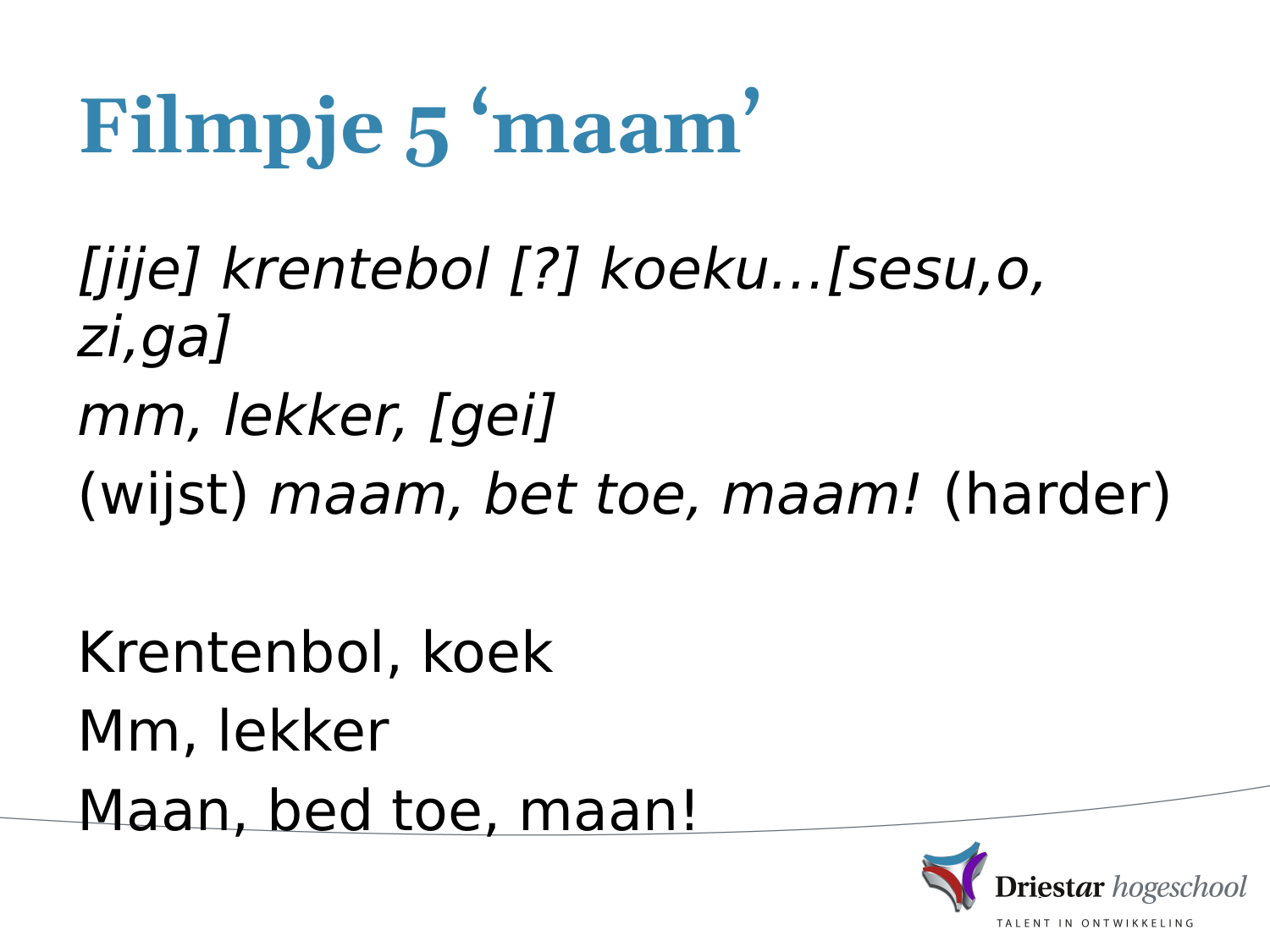

# Filmpje 5 ‘maam’
[jije] krentebol [?] koeku…[sesu,o, zi,ga]
mm, lekker, [gei]
(wijst) maam, bet toe, maam! (harder)

Krentenbol, koek
Mm, lekker
Maan, bed toe, maan!